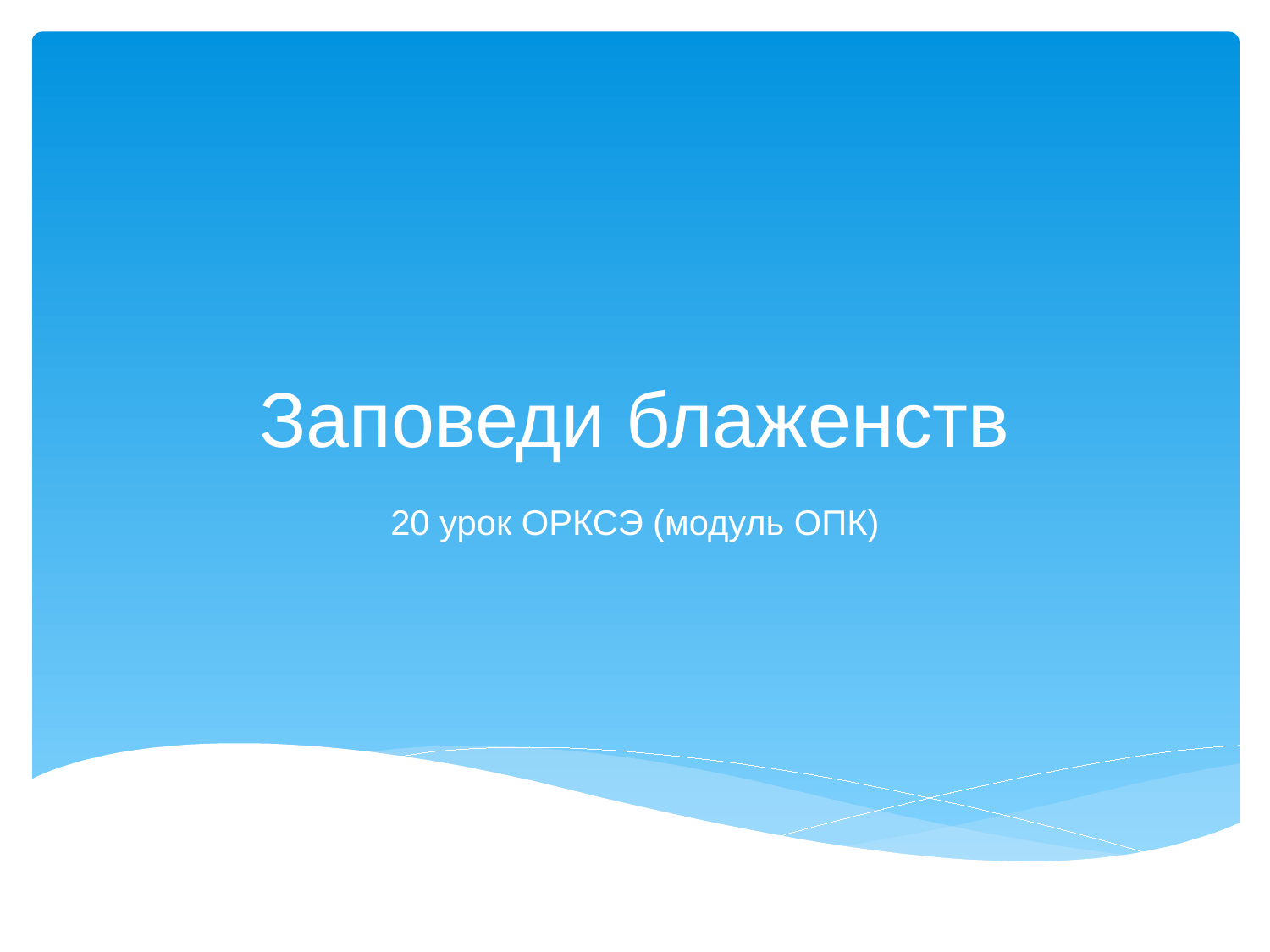

# Заповеди блаженств
20 урок ОРКСЭ (модуль ОПК)